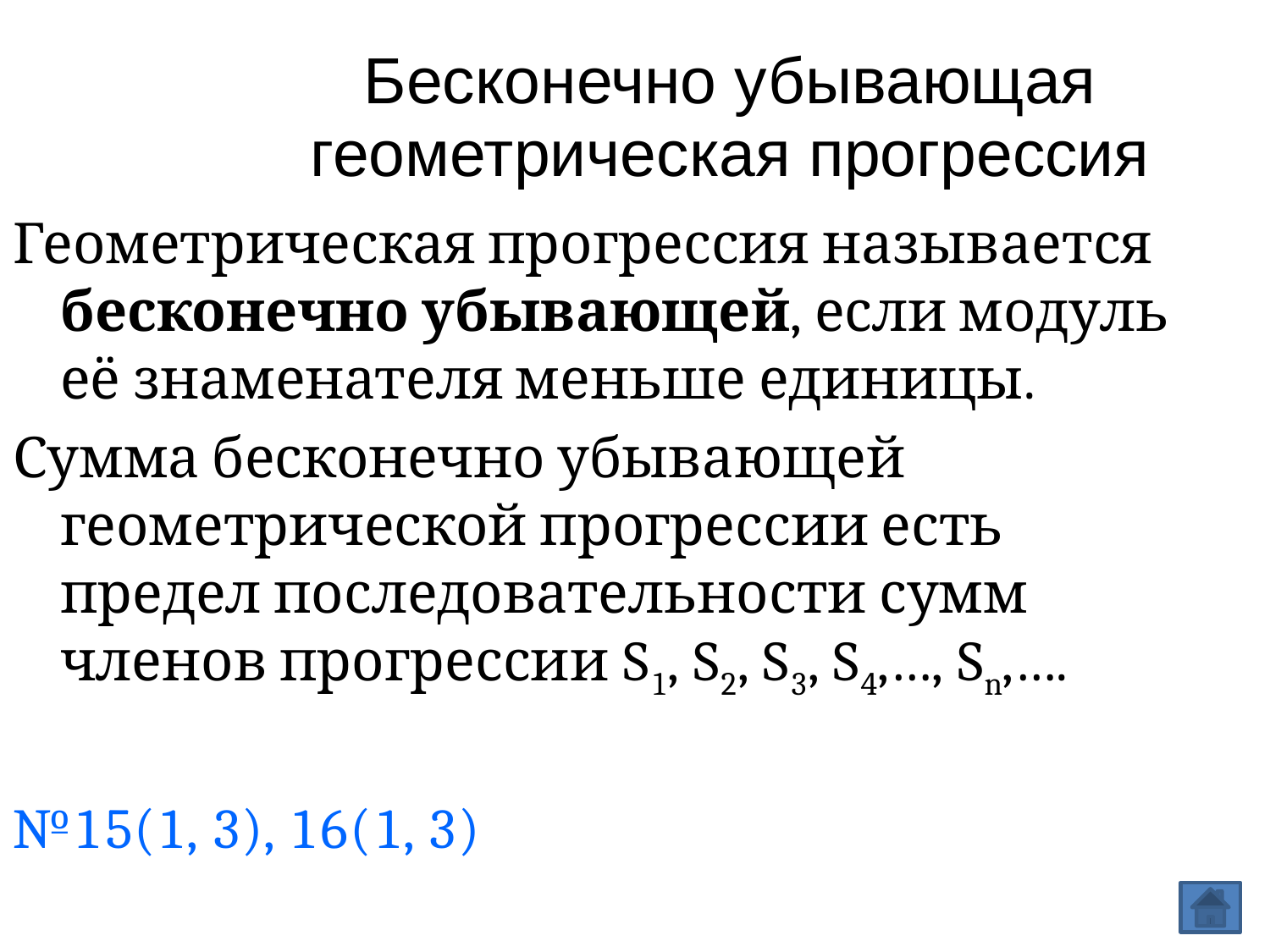

Бесконечно убывающая геометрическая прогрессия
Геометрическая прогрессия называется бесконечно убывающей, если модуль её знаменателя меньше единицы.
Сумма бесконечно убывающей геометрической прогрессии есть предел последовательности сумм членов прогрессии S1, S2, S3, S4,…, Sn,….

№15(1, 3), 16(1, 3)